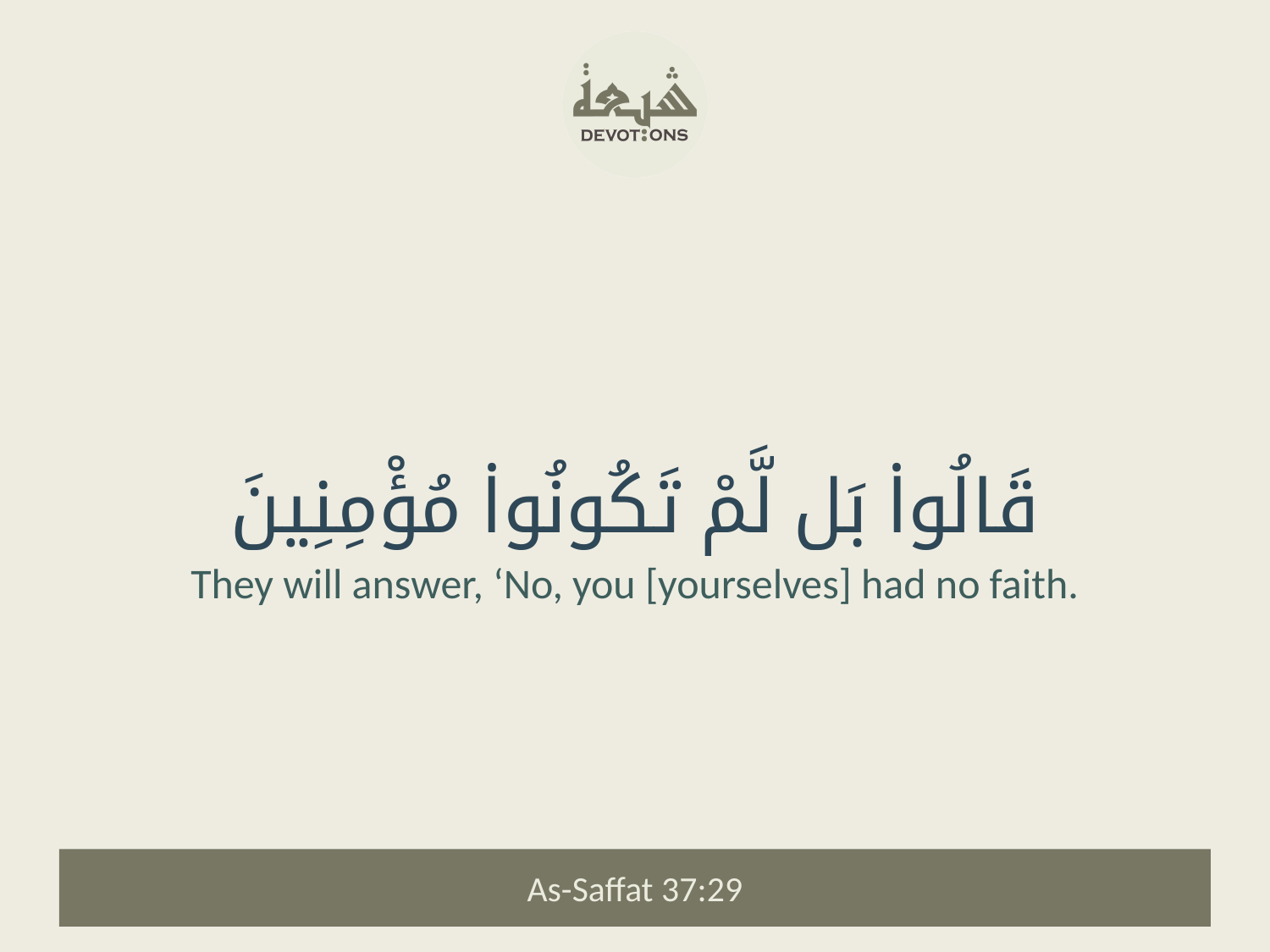

قَالُوا۟ بَل لَّمْ تَكُونُوا۟ مُؤْمِنِينَ
They will answer, ‘No, you [yourselves] had no faith.
As-Saffat 37:29